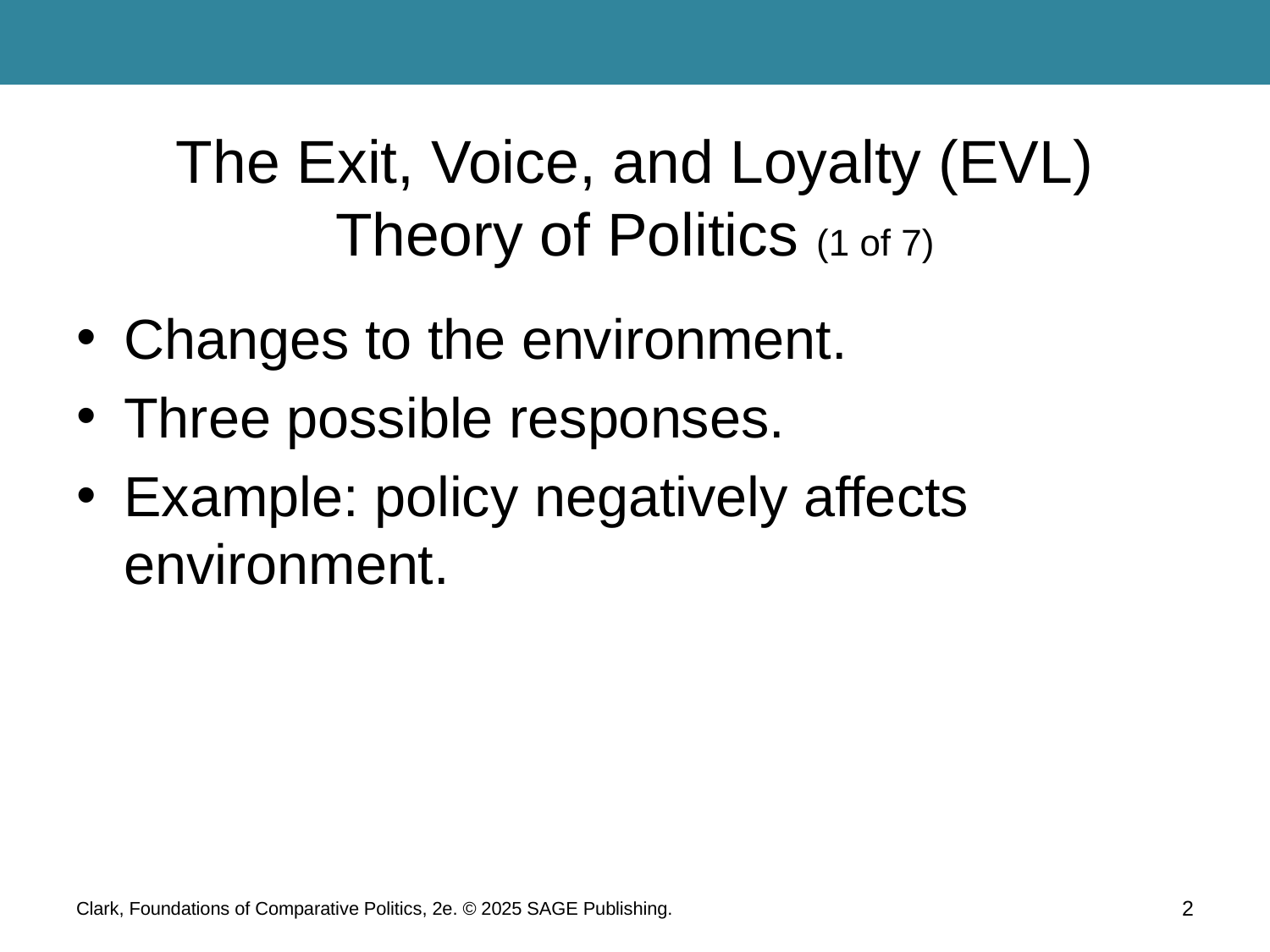

# The Exit, Voice, and Loyalty (EVL) Theory of Politics (1 of 7)
Changes to the environment.
Three possible responses.
Example: policy negatively affects environment.
Clark, Foundations of Comparative Politics, 2e. © 2025 SAGE Publishing.
2